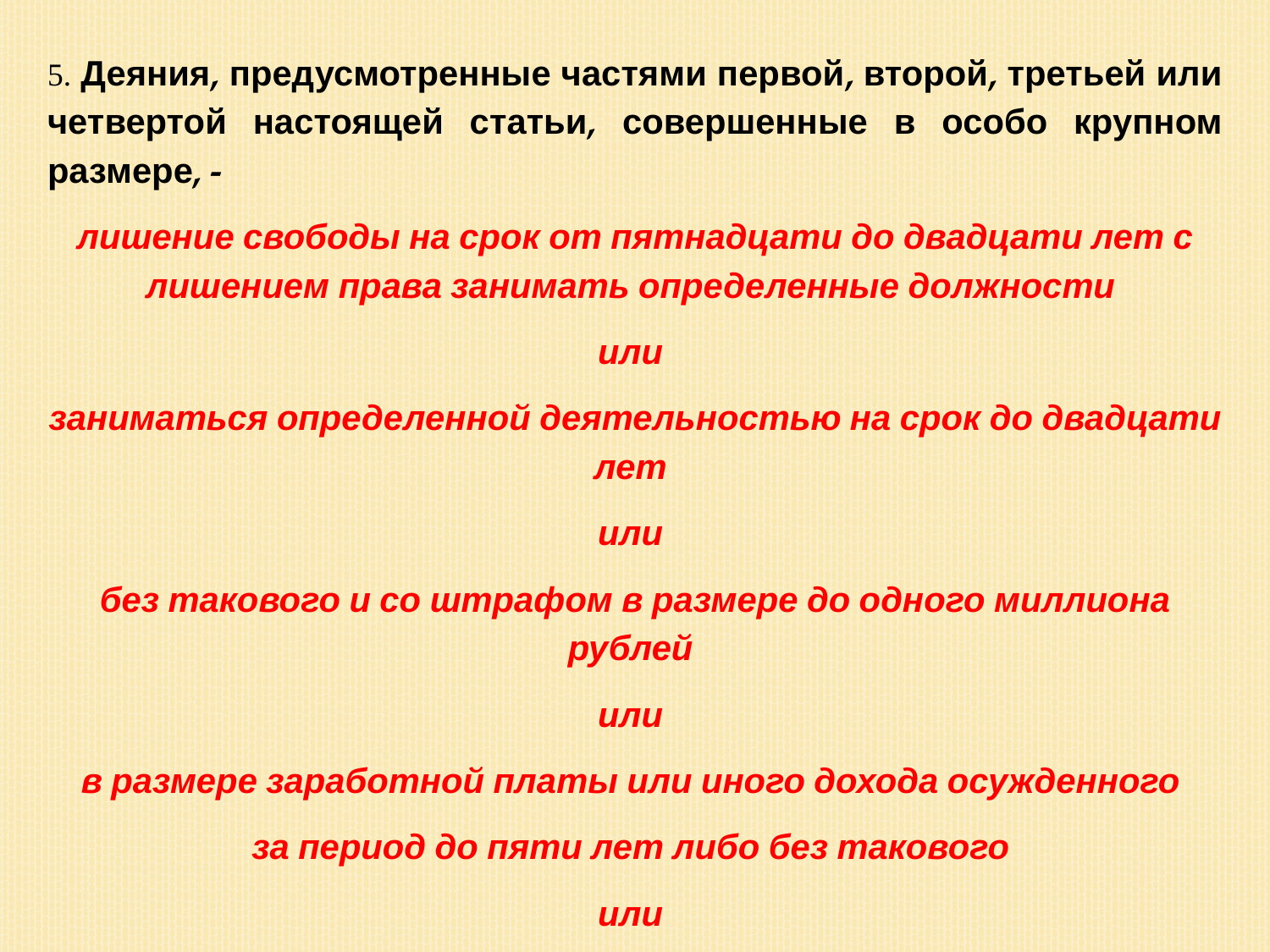

5. Деяния, предусмотренные частями первой, второй, третьей или четвертой настоящей статьи, совершенные в особо крупном размере, -
лишение свободы на срок от пятнадцати до двадцати лет с лишением права занимать определенные должности
или
заниматься определенной деятельностью на срок до двадцати лет
или
без такового и со штрафом в размере до одного миллиона рублей
или
в размере заработной платы или иного дохода осужденного
за период до пяти лет либо без такового
или
пожизненным лишением свободы